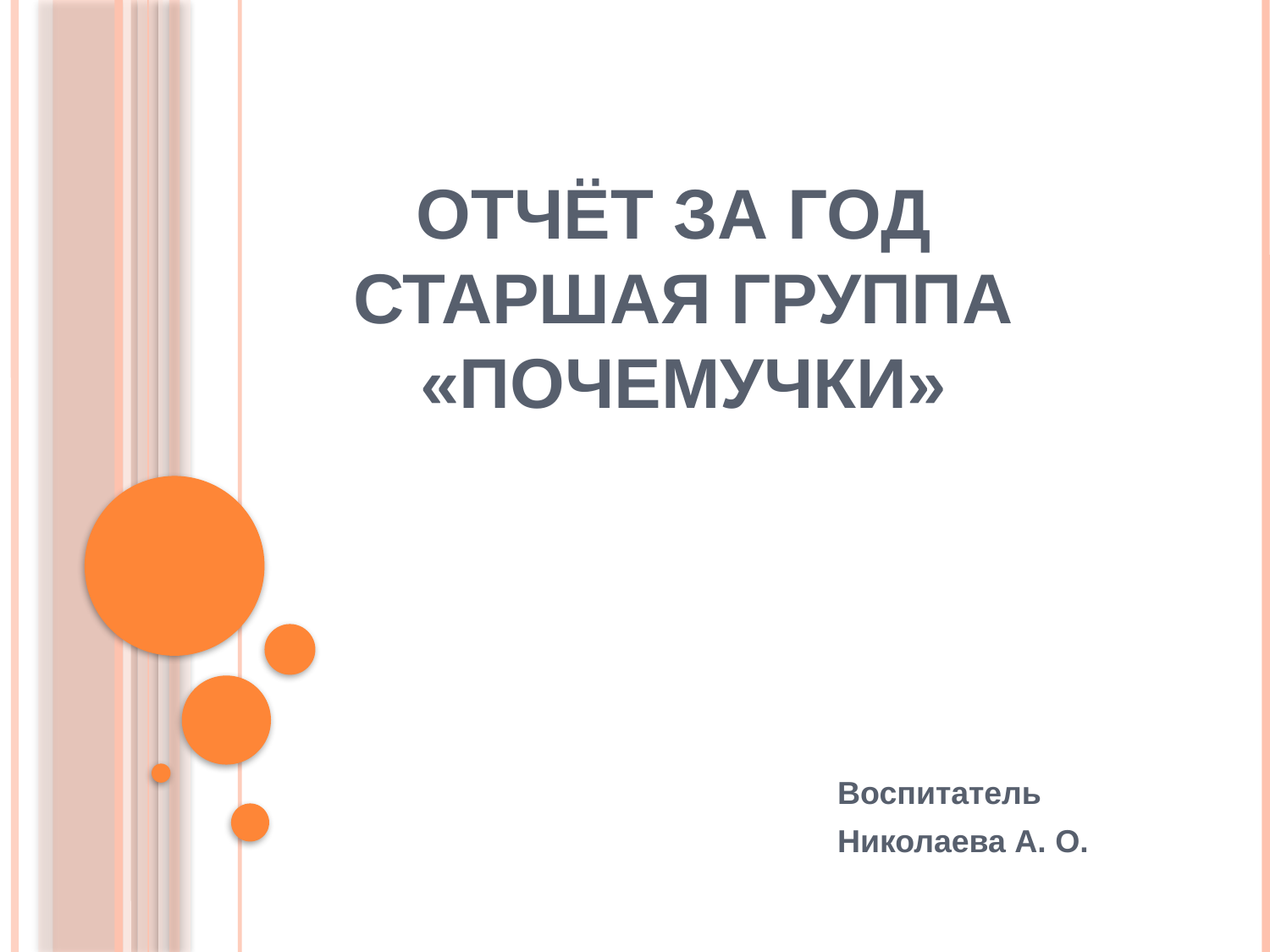

# Отчёт за год Старшая группа «Почемучки»
Воспитатель
Николаева А. О.